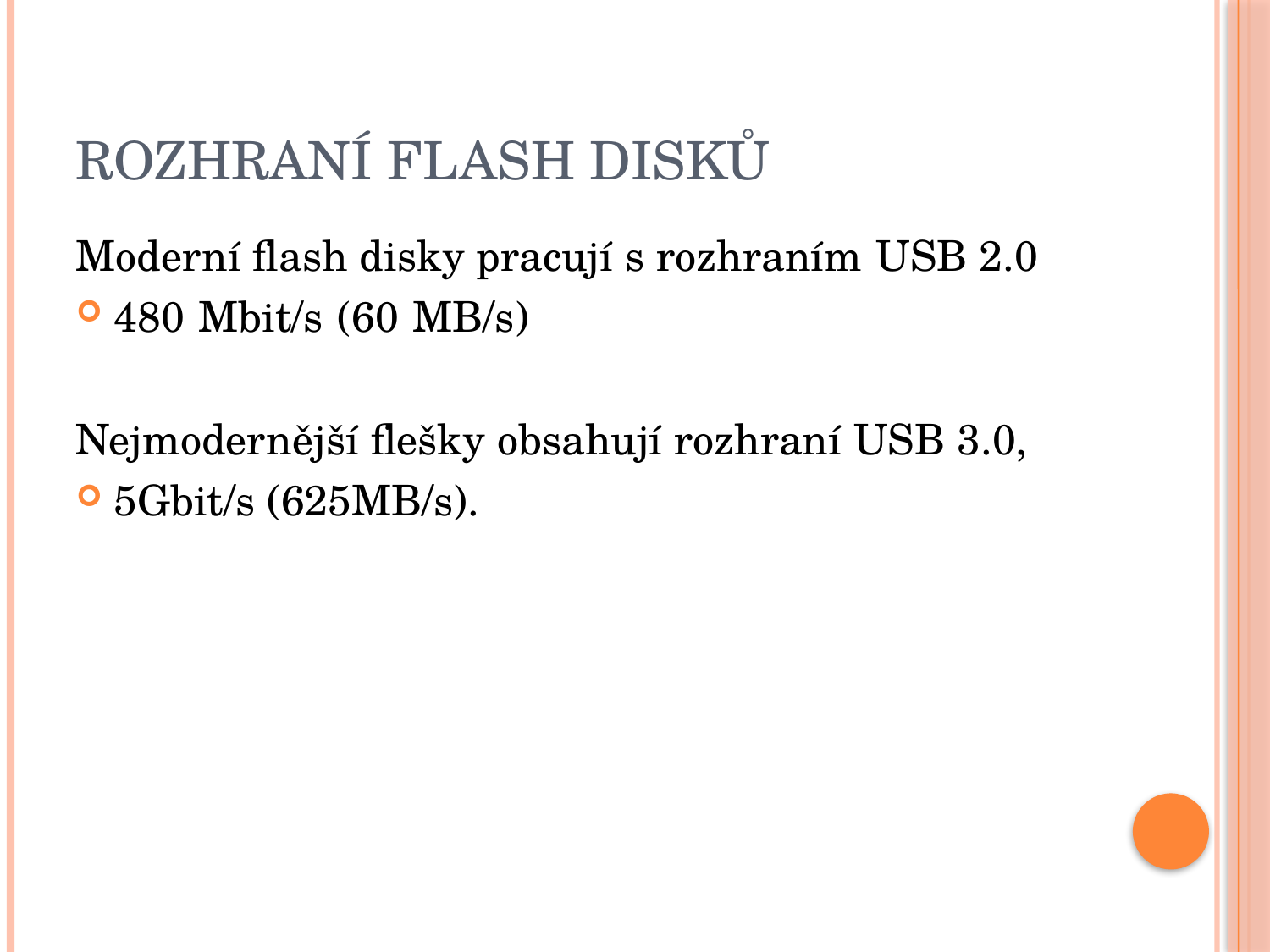

# Rozhraní flash disků
Moderní flash disky pracují s rozhraním USB 2.0
480 Mbit/s (60 MB/s)

Nejmodernější flešky obsahují rozhraní USB 3.0,
5Gbit/s (625MB/s).